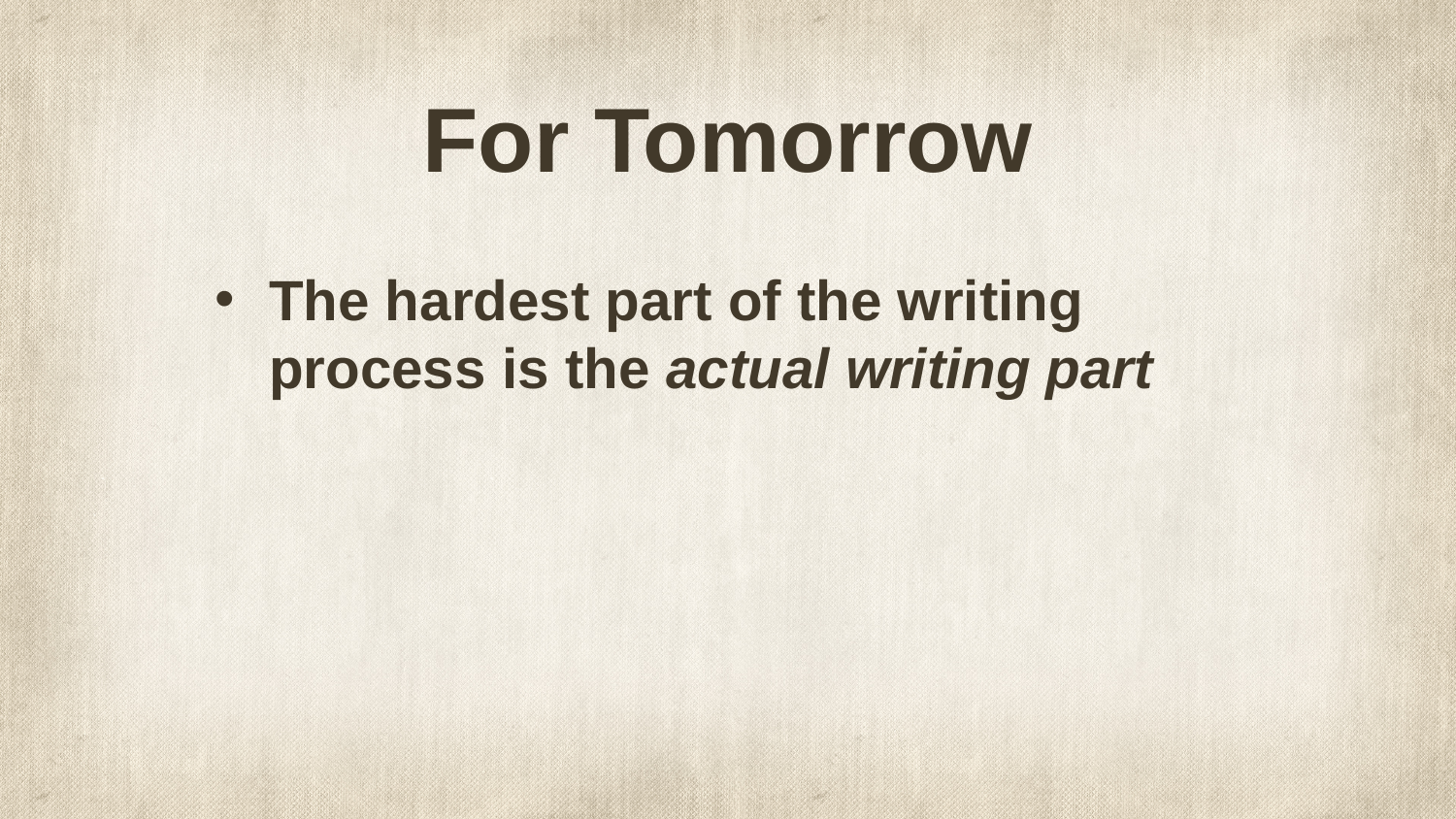

# For Tomorrow
The hardest part of the writing process is the actual writing part